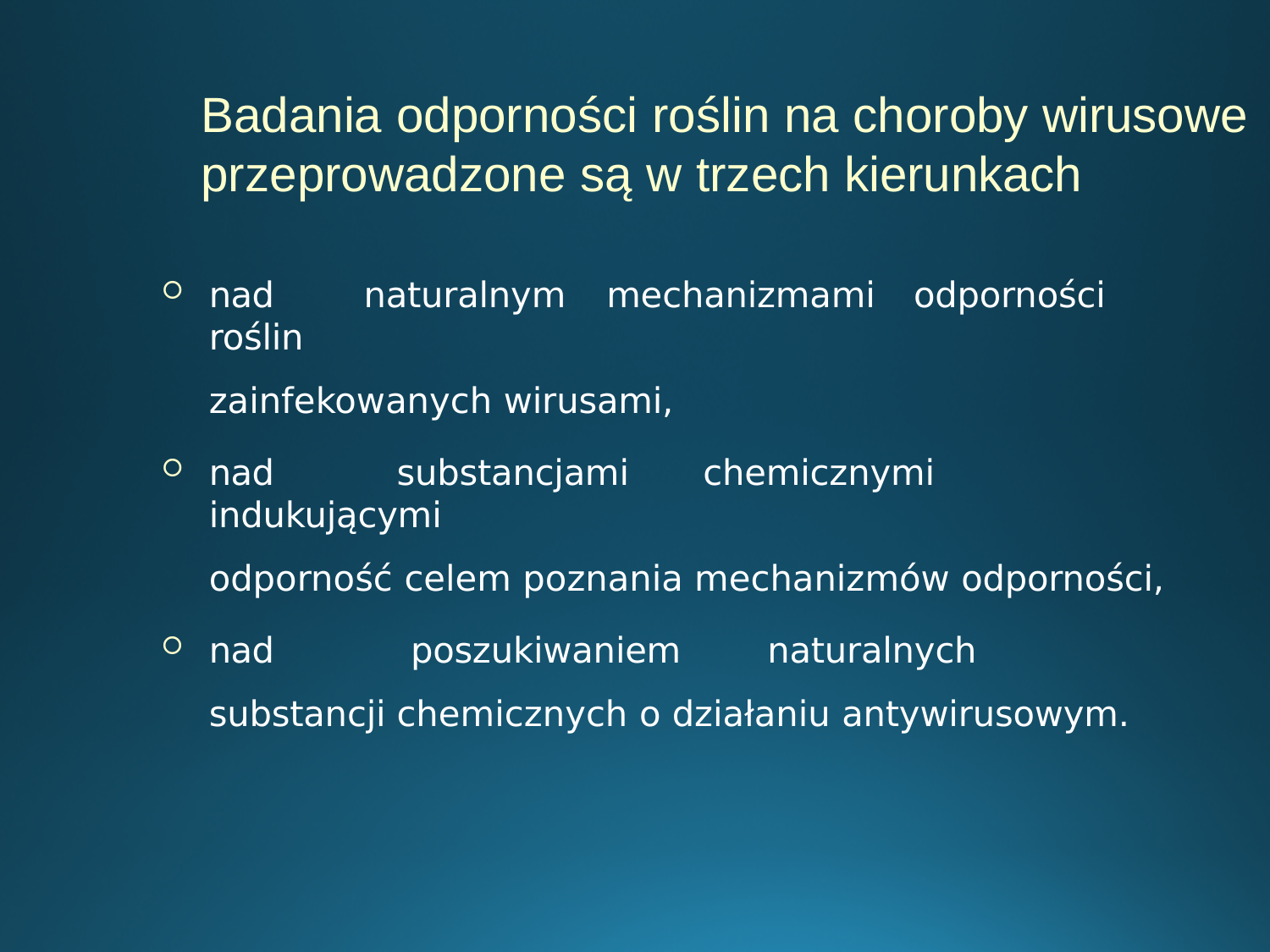

# Badania odporności roślin na choroby wirusowe przeprowadzone są w trzech kierunkach
nad	naturalnym	mechanizmami	odporności	roślin
zainfekowanych wirusami,
nad	substancjami	chemicznymi	indukującymi
odporność celem poznania mechanizmów odporności,
nad	poszukiwaniem	naturalnych	substancji chemicznych o działaniu antywirusowym.